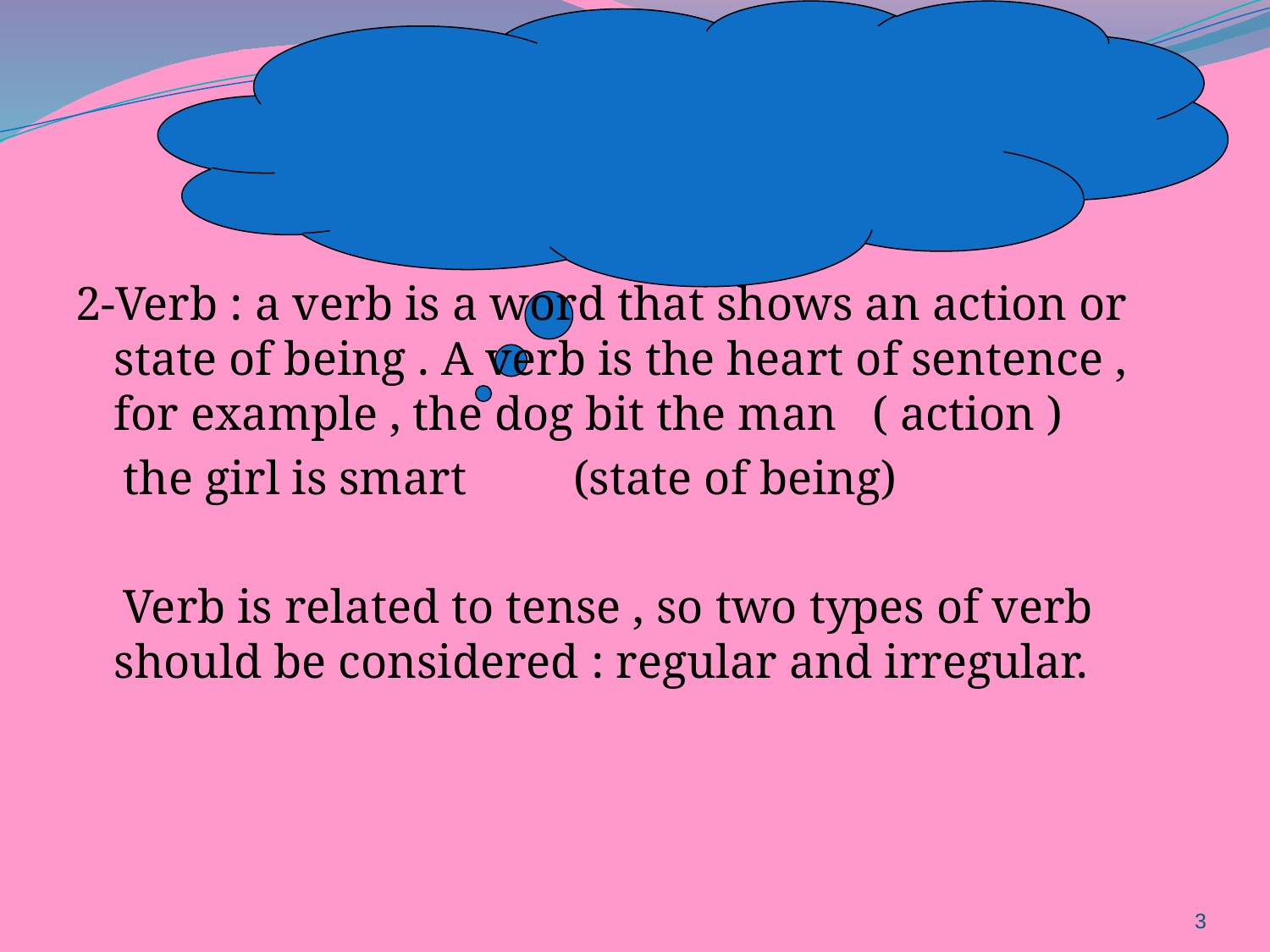

#
2-Verb : a verb is a word that shows an action or state of being . A verb is the heart of sentence , for example , the dog bit the man   ( action )
    the girl is smart         (state of being)

    Verb is related to tense , so two types of verb should be considered : regular and irregular.
3